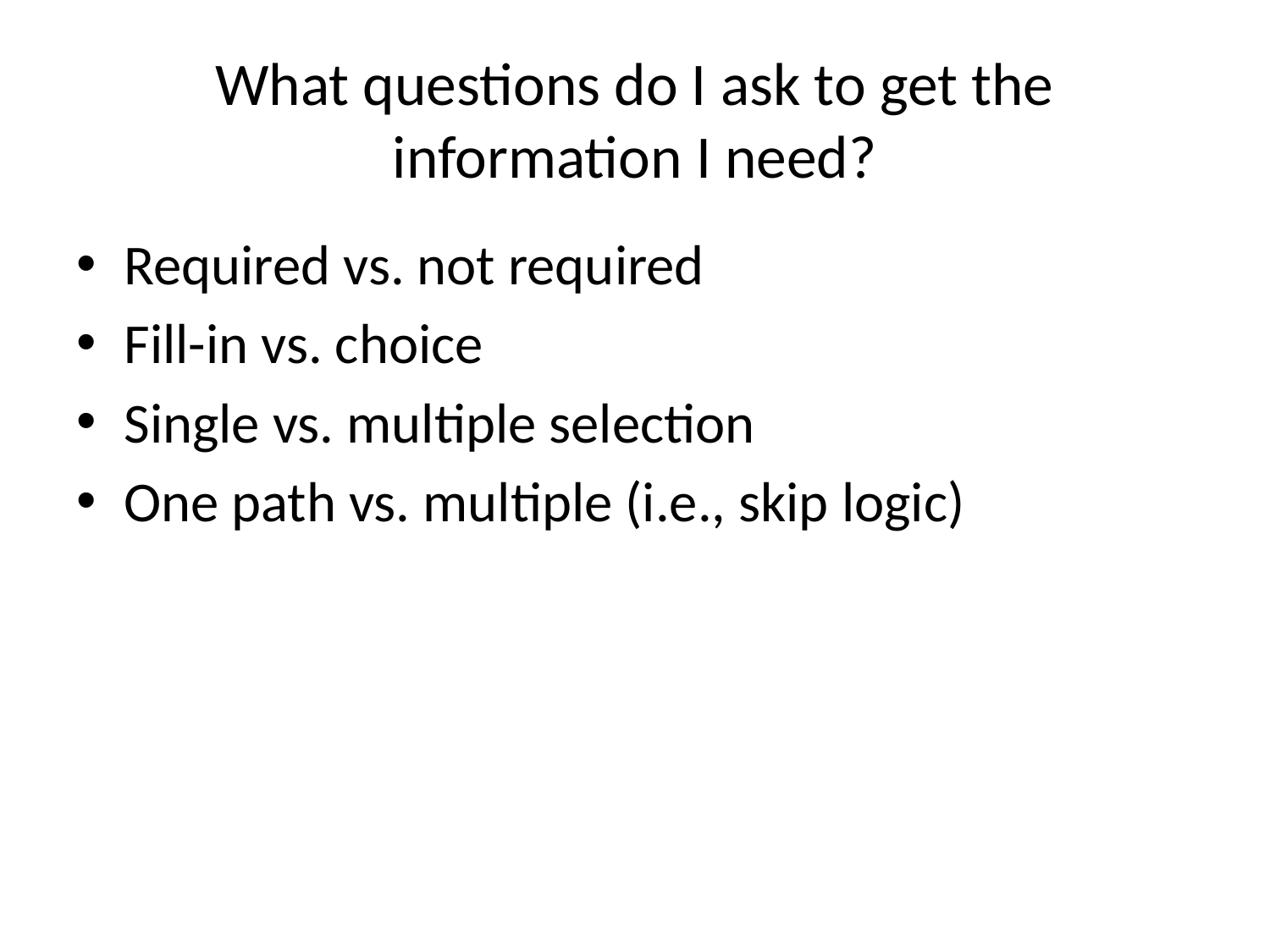

# What questions do I ask to get the information I need?
Required vs. not required
Fill-in vs. choice
Single vs. multiple selection
One path vs. multiple (i.e., skip logic)